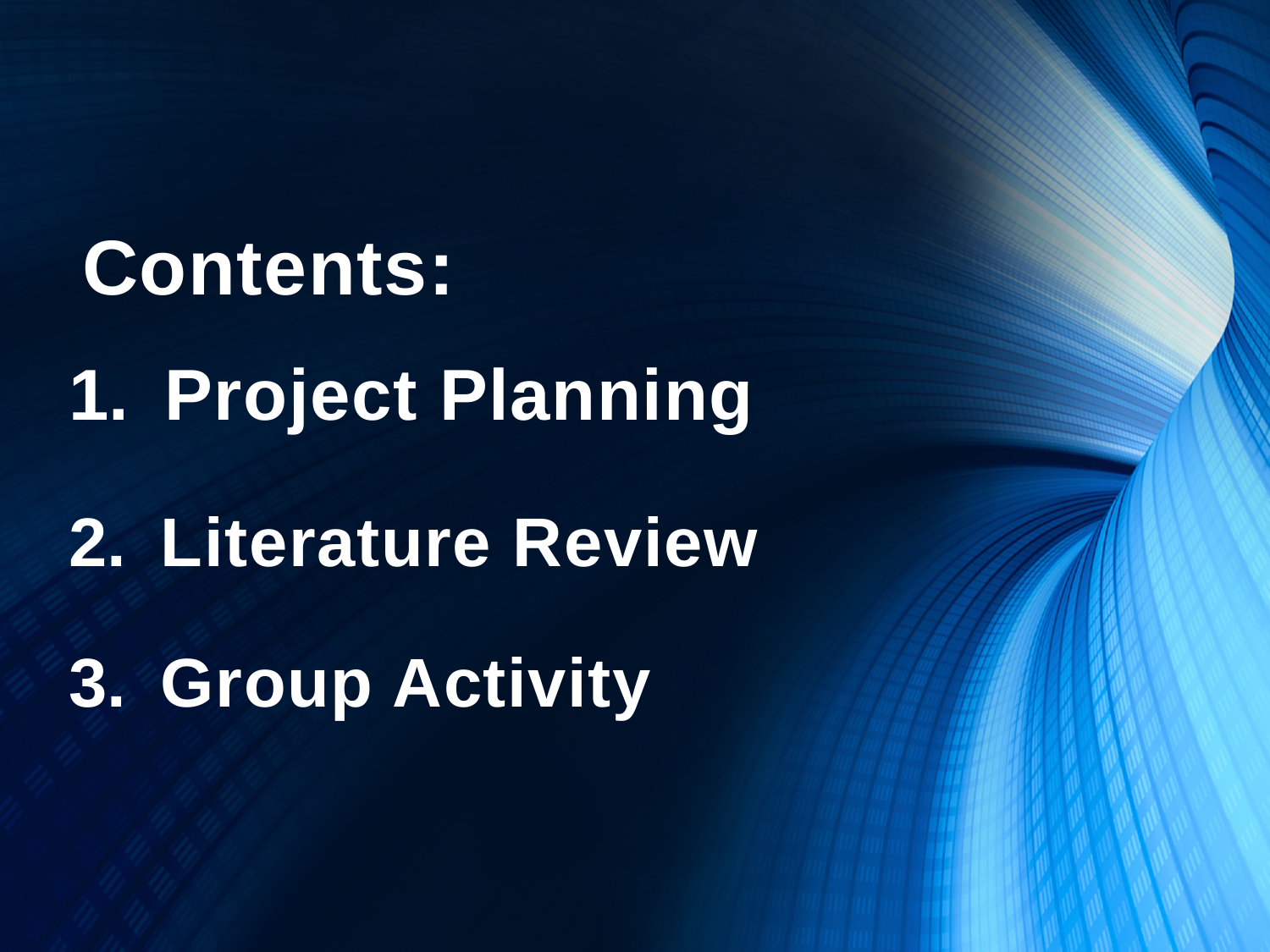

Contents:

# Project Planning
Literature Review
Group Activity